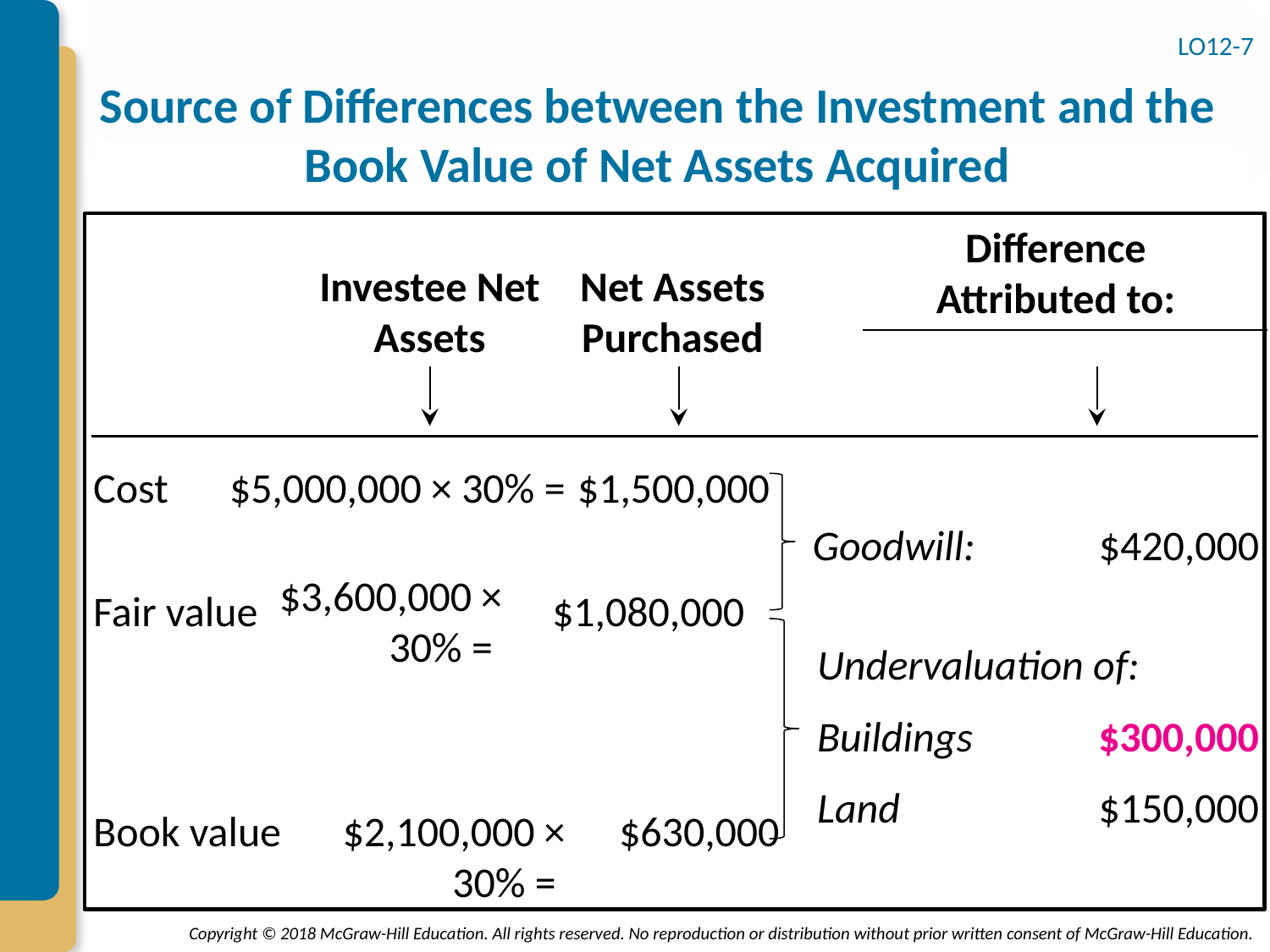

LO12-7
# Source of Differences between the Investment and the Book Value of Net Assets Acquired

Difference Attributed to:
Investee Net Assets
Net Assets Purchased
Cost
$5,000,000 × 30% =
$1,500,000

Goodwill:
$420,000
$3,600,000 × 30% =
Fair value
$1,080,000

Undervaluation of:
Buildings
$300,000
Land
$150,000
Book value
$2,100,000 × 30% =
$630,000